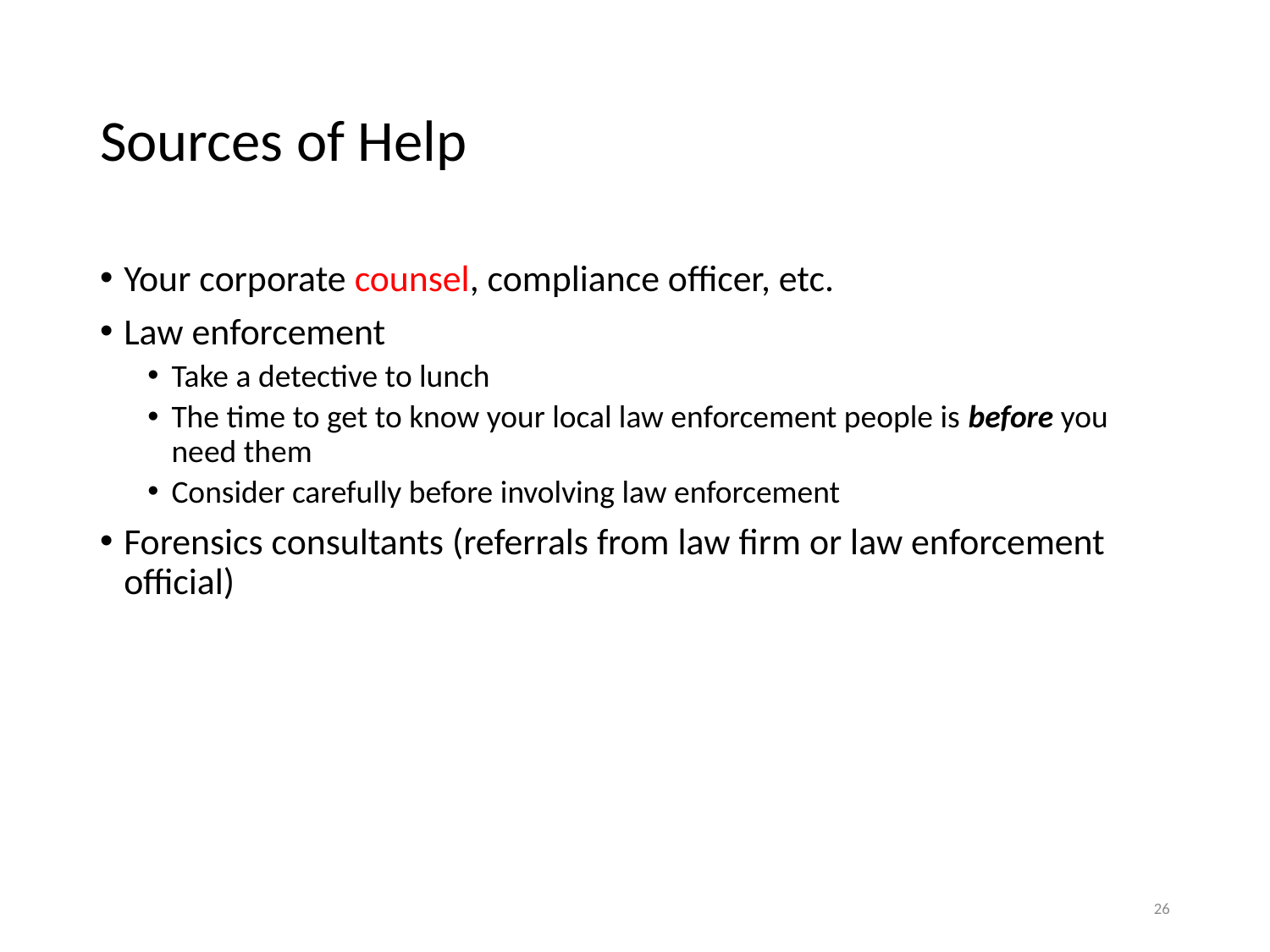

# Sources of Help
Your corporate counsel, compliance officer, etc.
Law enforcement
Take a detective to lunch
The time to get to know your local law enforcement people is before you need them
Consider carefully before involving law enforcement
Forensics consultants (referrals from law firm or law enforcement official)
26